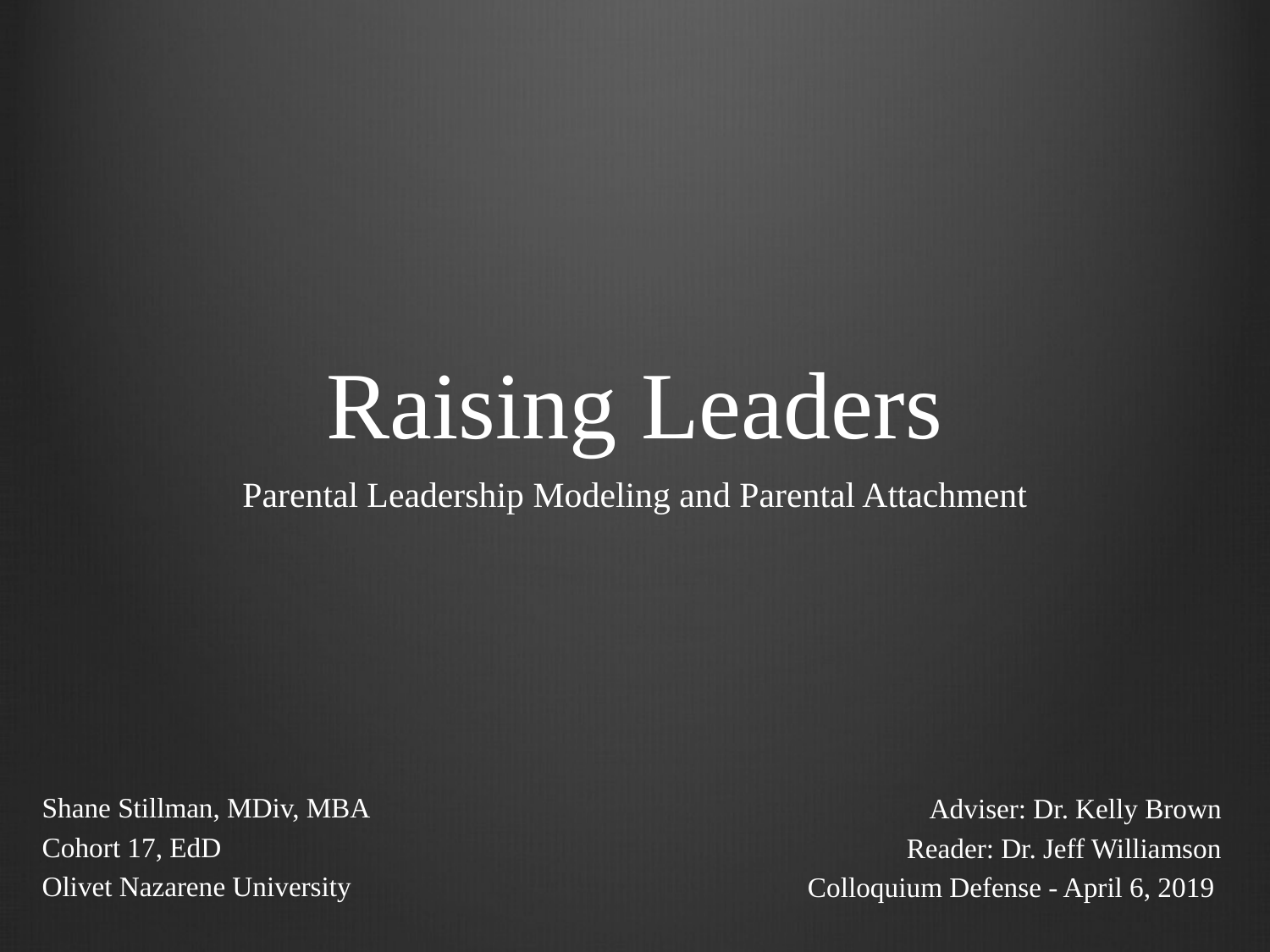

# Raising Leaders
Parental Leadership Modeling and Parental Attachment
Shane Stillman, MDiv, MBA
Cohort 17, EdD
Olivet Nazarene University
Adviser: Dr. Kelly Brown
Reader: Dr. Jeff Williamson
Colloquium Defense - April 6, 2019